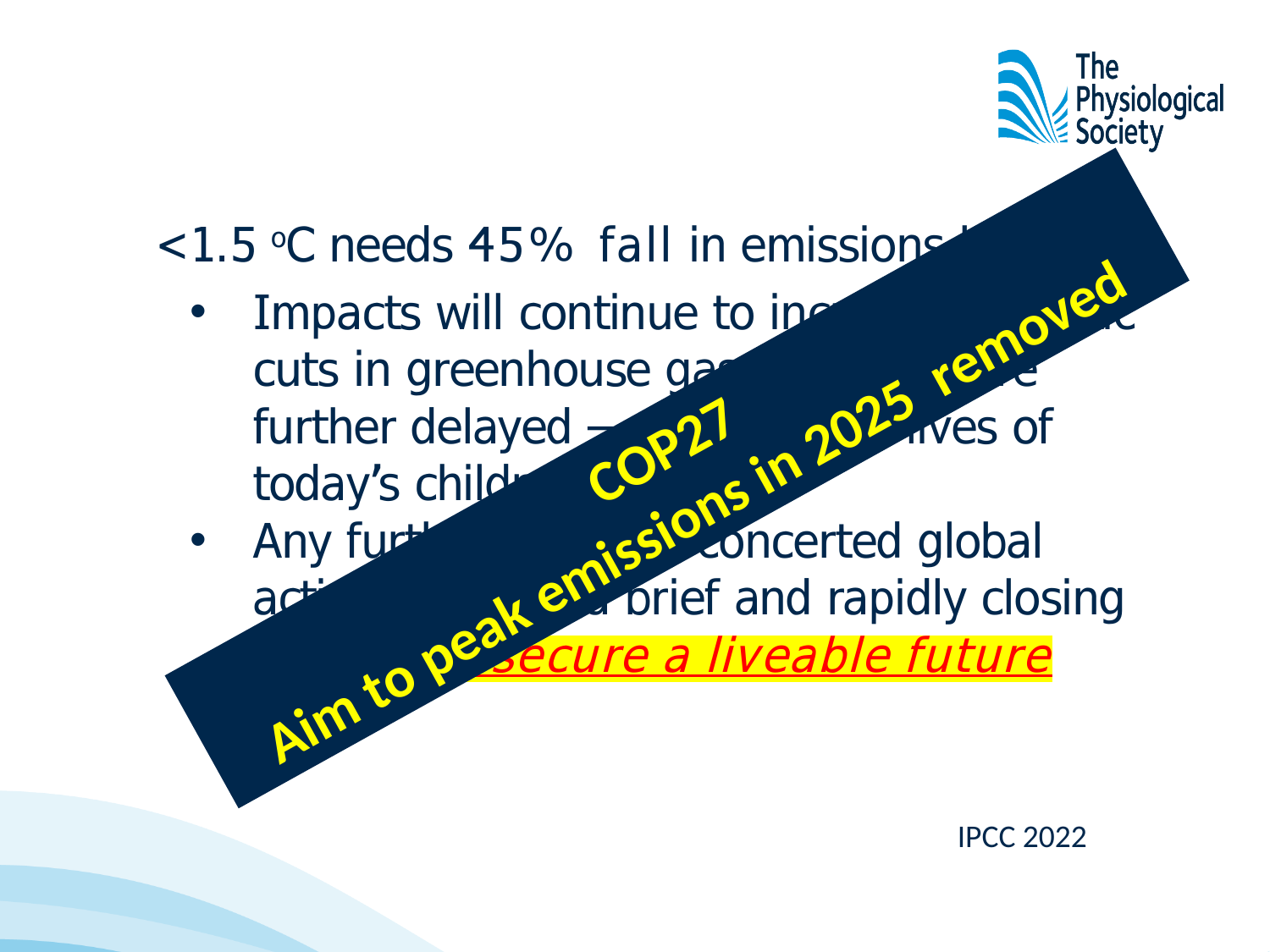

<1.5 oC needs 45% fall in emissions by  2030
Impacts will continue to increase if drastic cuts in greenhouse gas emissions are further delayed – affecting the lives of today’s children
Any further delay  in concerted global action will miss a brief and rapidly closing window to secure a liveable future
COP27
Aim to peak emissions in 2025  removed
IPCC 2022